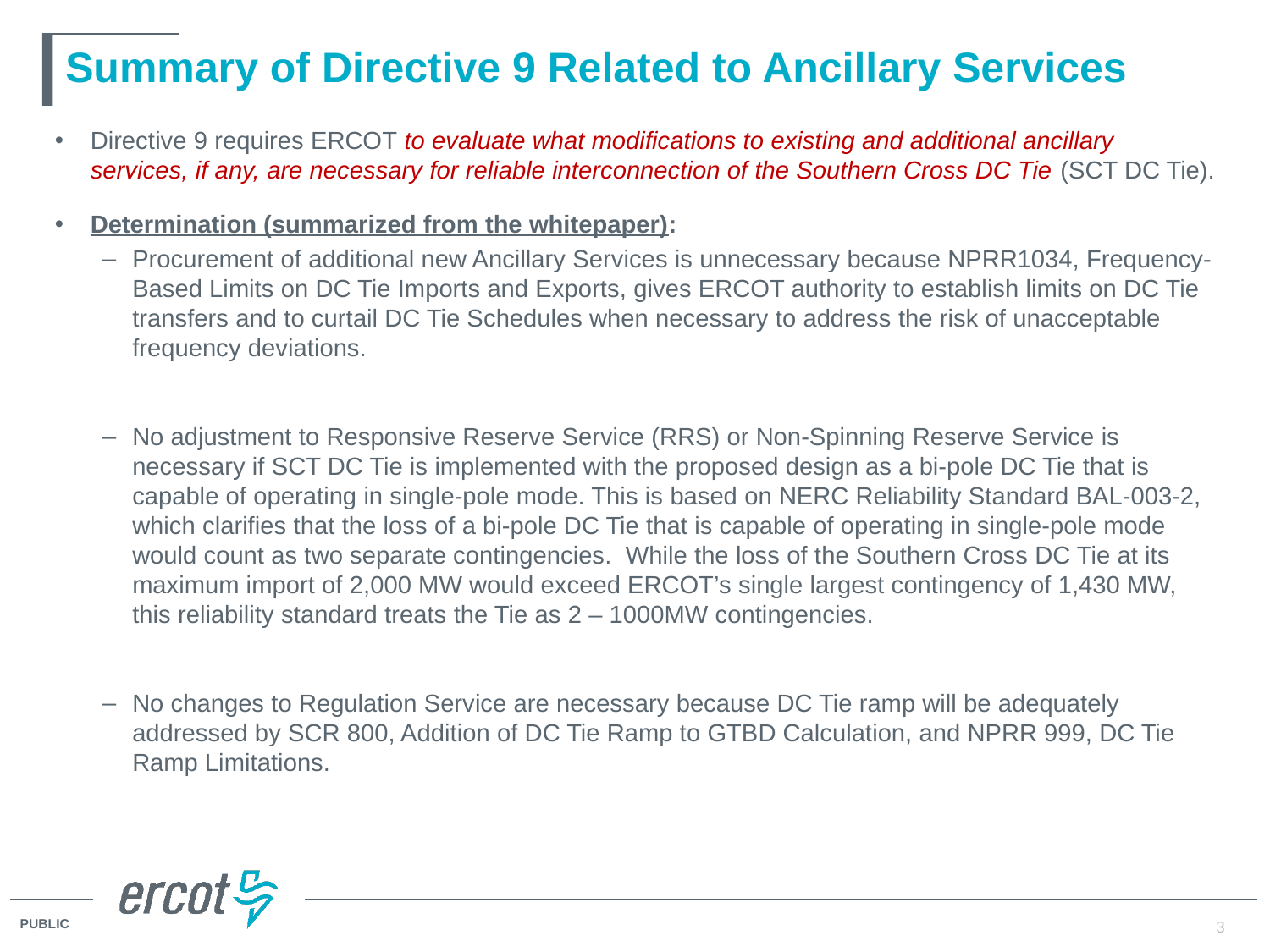

# Summary of Directive 9 Related to Ancillary Services
Directive 9 requires ERCOT to evaluate what modifications to existing and additional ancillary services, if any, are necessary for reliable interconnection of the Southern Cross DC Tie (SCT DC Tie).

Determination (summarized from the whitepaper):
Procurement of additional new Ancillary Services is unnecessary because NPRR1034, Frequency-Based Limits on DC Tie Imports and Exports, gives ERCOT authority to establish limits on DC Tie transfers and to curtail DC Tie Schedules when necessary to address the risk of unacceptable frequency deviations.

No adjustment to Responsive Reserve Service (RRS) or Non-Spinning Reserve Service is necessary if SCT DC Tie is implemented with the proposed design as a bi-pole DC Tie that is capable of operating in single-pole mode. This is based on NERC Reliability Standard BAL-003-2, which clarifies that the loss of a bi-pole DC Tie that is capable of operating in single-pole mode would count as two separate contingencies.  While the loss of the Southern Cross DC Tie at its maximum import of 2,000 MW would exceed ERCOT’s single largest contingency of 1,430 MW, this reliability standard treats the Tie as 2 – 1000MW contingencies.

No changes to Regulation Service are necessary because DC Tie ramp will be adequately addressed by SCR 800, Addition of DC Tie Ramp to GTBD Calculation, and NPRR 999, DC Tie Ramp Limitations.

3